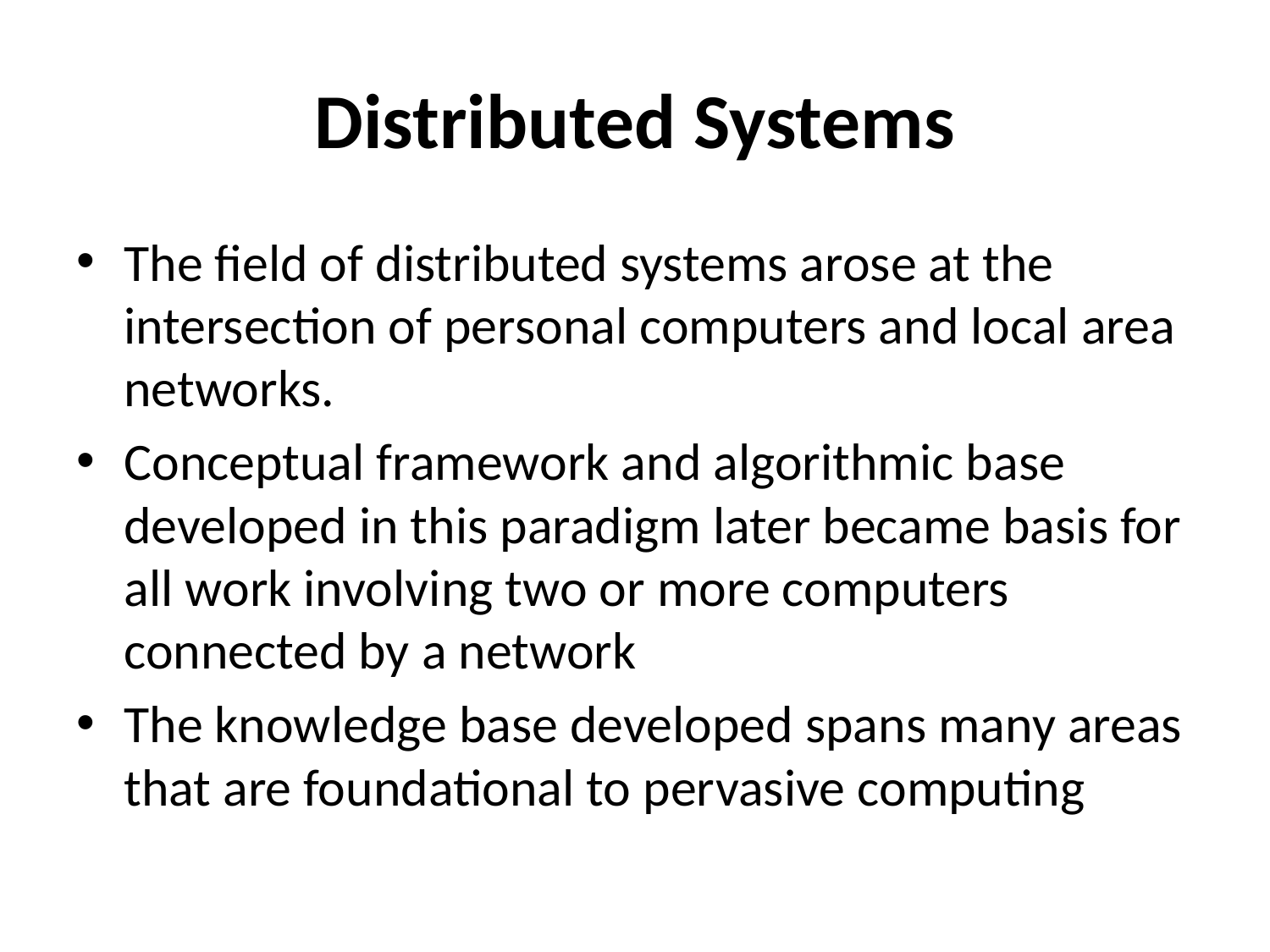

# Distributed Systems
The field of distributed systems arose at the intersection of personal computers and local area networks.
Conceptual framework and algorithmic base developed in this paradigm later became basis for all work involving two or more computers connected by a network
The knowledge base developed spans many areas that are foundational to pervasive computing